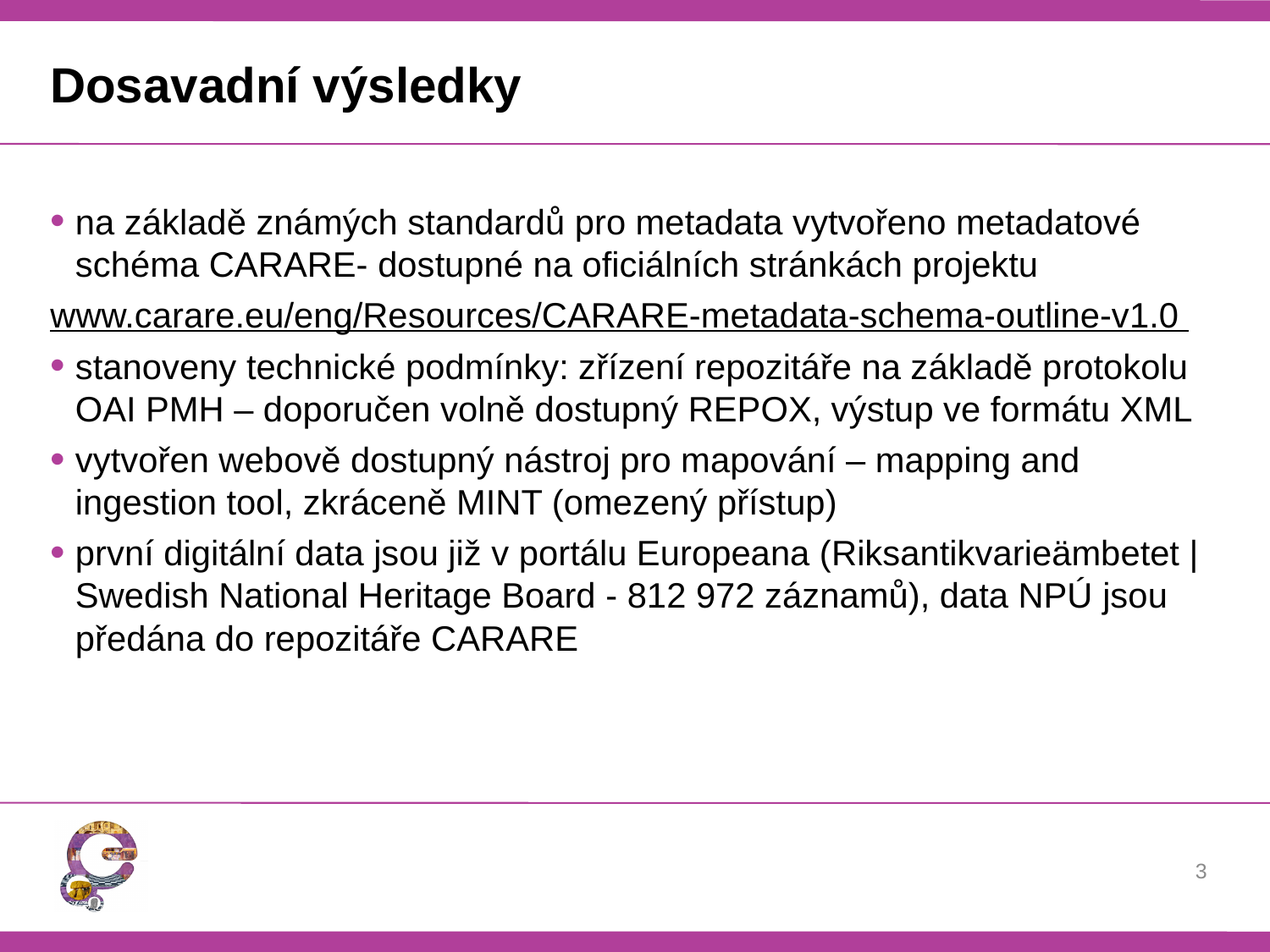

# Dosavadní výsledky
na základě známých standardů pro metadata vytvořeno metadatové schéma CARARE- dostupné na oficiálních stránkách projektu
www.carare.eu/eng/Resources/CARARE-metadata-schema-outline-v1.0
stanoveny technické podmínky: zřízení repozitáře na základě protokolu OAI PMH – doporučen volně dostupný REPOX, výstup ve formátu XML
vytvořen webově dostupný nástroj pro mapování – mapping and ingestion tool, zkráceně MINT (omezený přístup)
první digitální data jsou již v portálu Europeana (Riksantikvarieämbetet | Swedish National Heritage Board - 812 972 záznamů), data NPÚ jsou předána do repozitáře CARARE

3